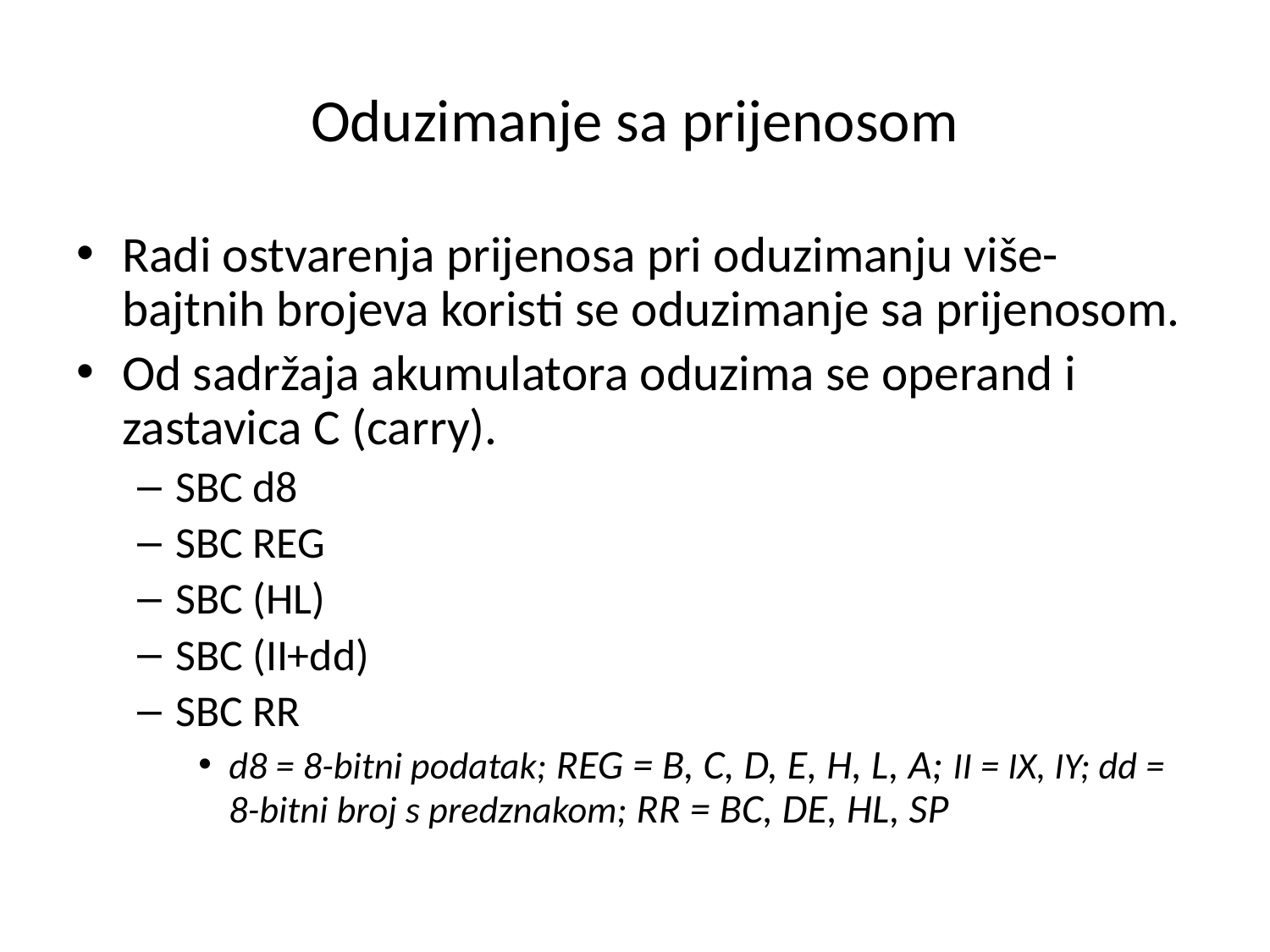

# Oduzimanje sa prijenosom
Radi ostvarenja prijenosa pri oduzimanju više-bajtnih brojeva koristi se oduzimanje sa prijenosom.
Od sadržaja akumulatora oduzima se operand i zastavica C (carry).
SBC d8
SBC REG
SBC (HL)
SBC (II+dd)
SBC RR
d8 = 8-bitni podatak; REG = B, C, D, E, H, L, A; II = IX, IY; dd = 8-bitni broj s predznakom; RR = BC, DE, HL, SP